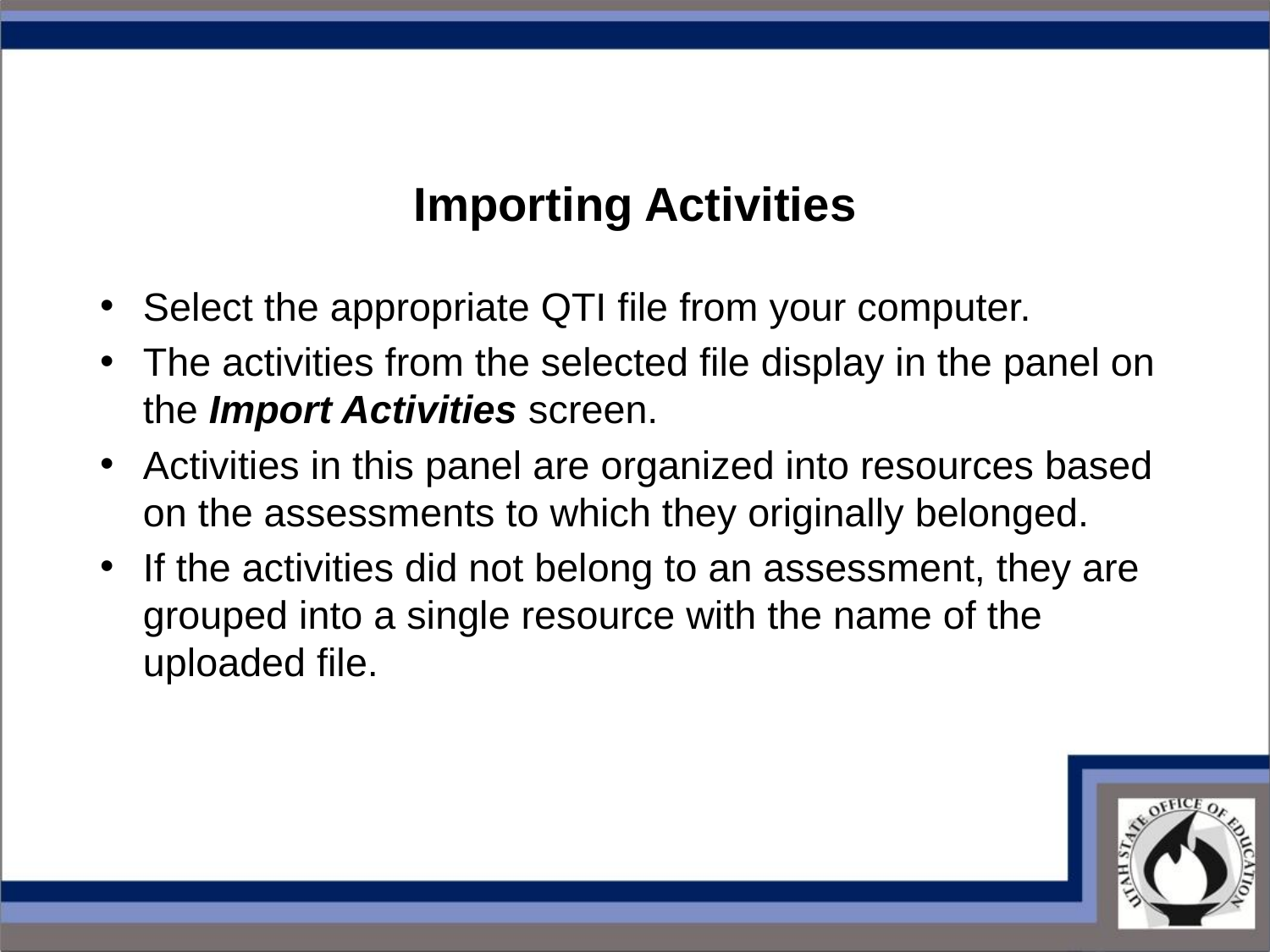

# Importing Activities
Select the appropriate QTI file from your computer.
The activities from the selected file display in the panel on the Import Activities screen.
Activities in this panel are organized into resources based on the assessments to which they originally belonged.
If the activities did not belong to an assessment, they are grouped into a single resource with the name of the uploaded file.